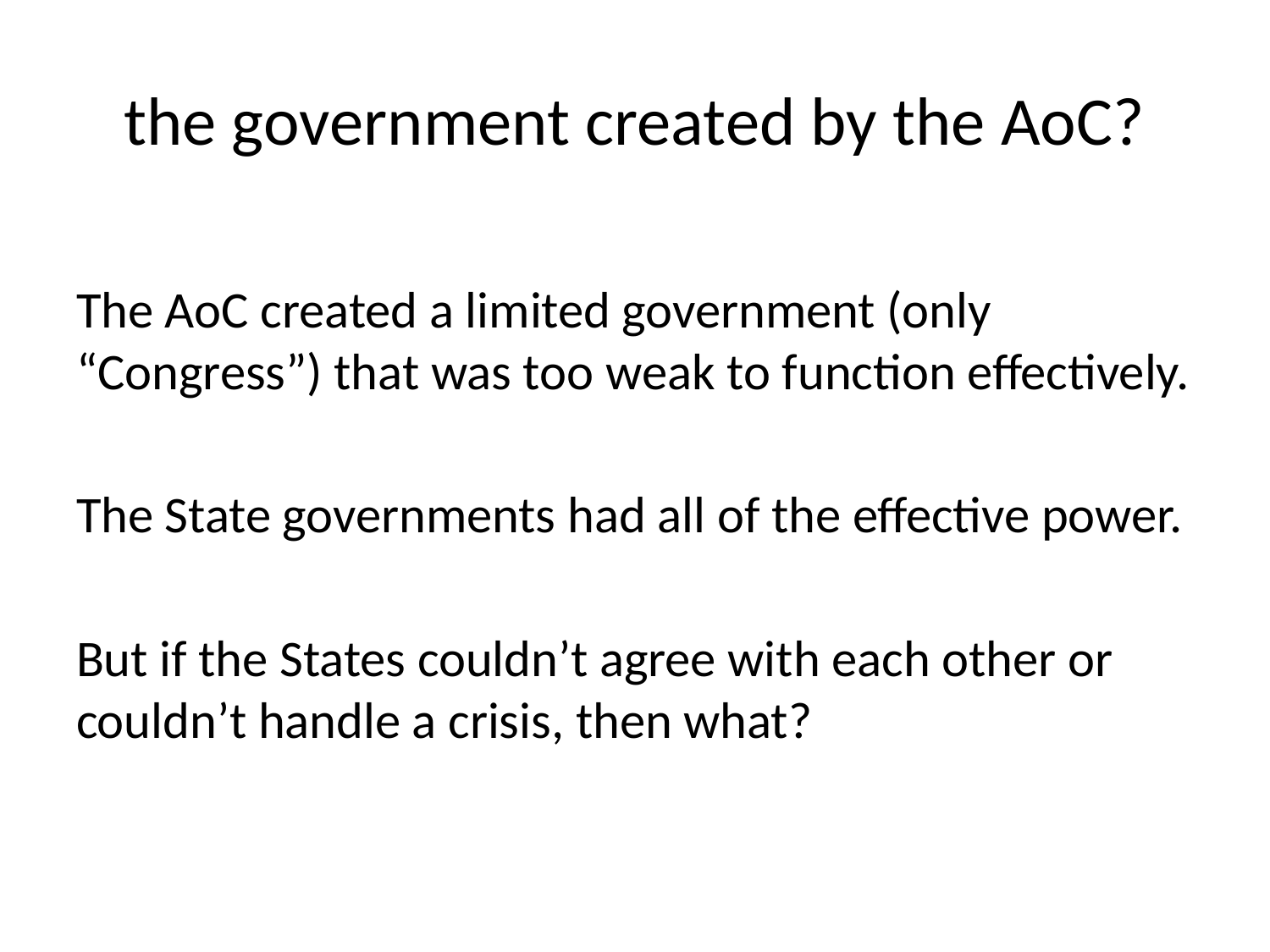

# the government created by the AoC?

The AoC created a limited government (only “Congress”) that was too weak to function effectively.

The State governments had all of the effective power.

But if the States couldn’t agree with each other or couldn’t handle a crisis, then what?